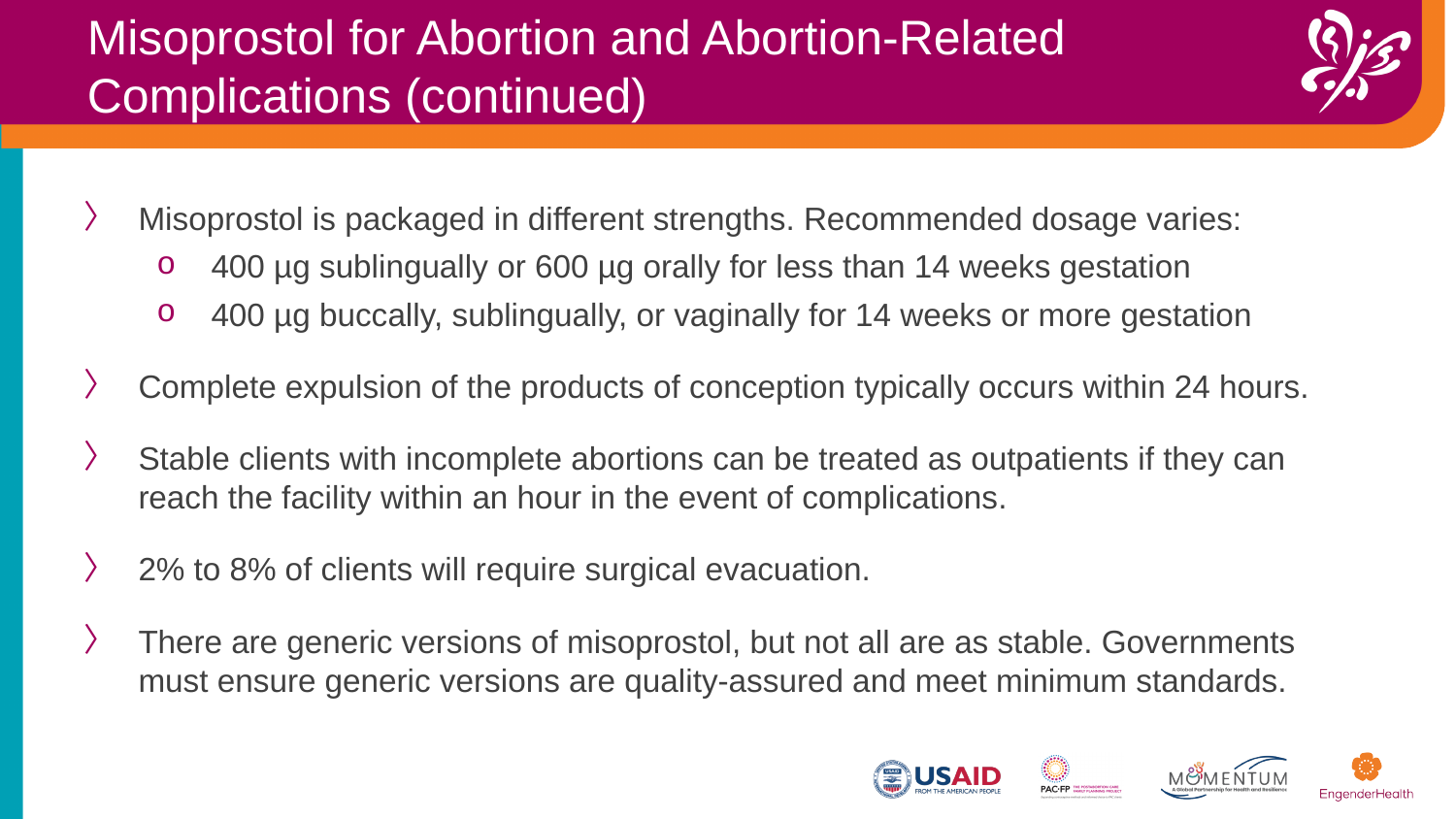

Misoprostol for Abortion and Abortion-Related Complications (continued)
Misoprostol is packaged in different strengths. Recommended dosage varies:
400 µg sublingually or 600 µg orally for less than 14 weeks gestation
400 µg buccally, sublingually, or vaginally for 14 weeks or more gestation
Complete expulsion of the products of conception typically occurs within 24 hours.​
Stable clients with incomplete abortions can be treated as outpatients if they can reach the facility within an hour in the event of complications.
2% to 8% of clients will require surgical evacuation.
There are generic versions of misoprostol, but not all are as stable. Governments must ensure generic versions are quality-assured and meet minimum standards.​